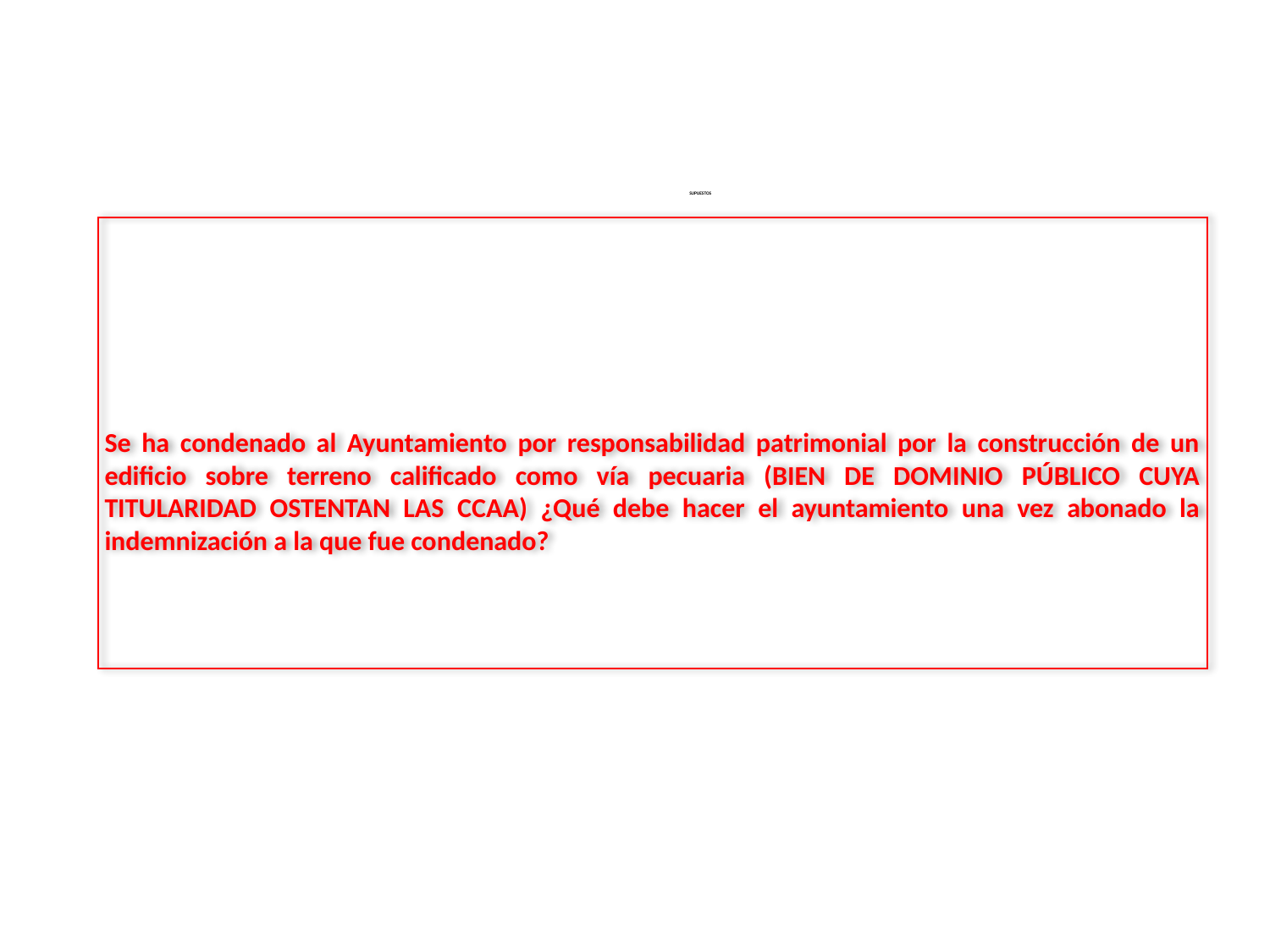

# SUPUESTOS

Se ha condenado al Ayuntamiento por responsabilidad patrimonial por la construcción de un edificio sobre terreno calificado como vía pecuaria (BIEN DE DOMINIO PÚBLICO CUYA TITULARIDAD OSTENTAN LAS CCAA) ¿Qué debe hacer el ayuntamiento una vez abonado la indemnización a la que fue condenado?